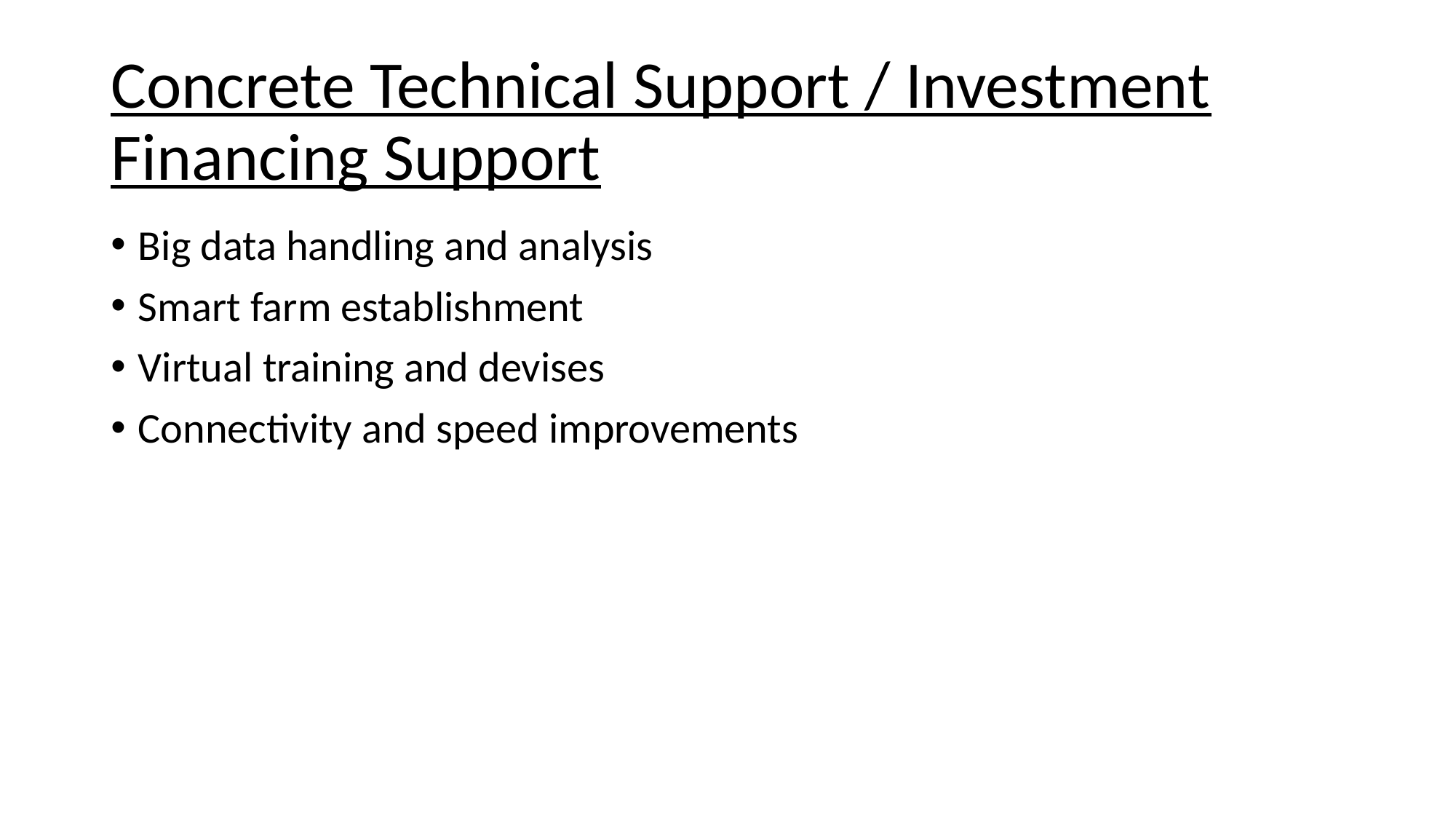

# Concrete Technical Support / Investment Financing Support
Big data handling and analysis
Smart farm establishment
Virtual training and devises
Connectivity and speed improvements